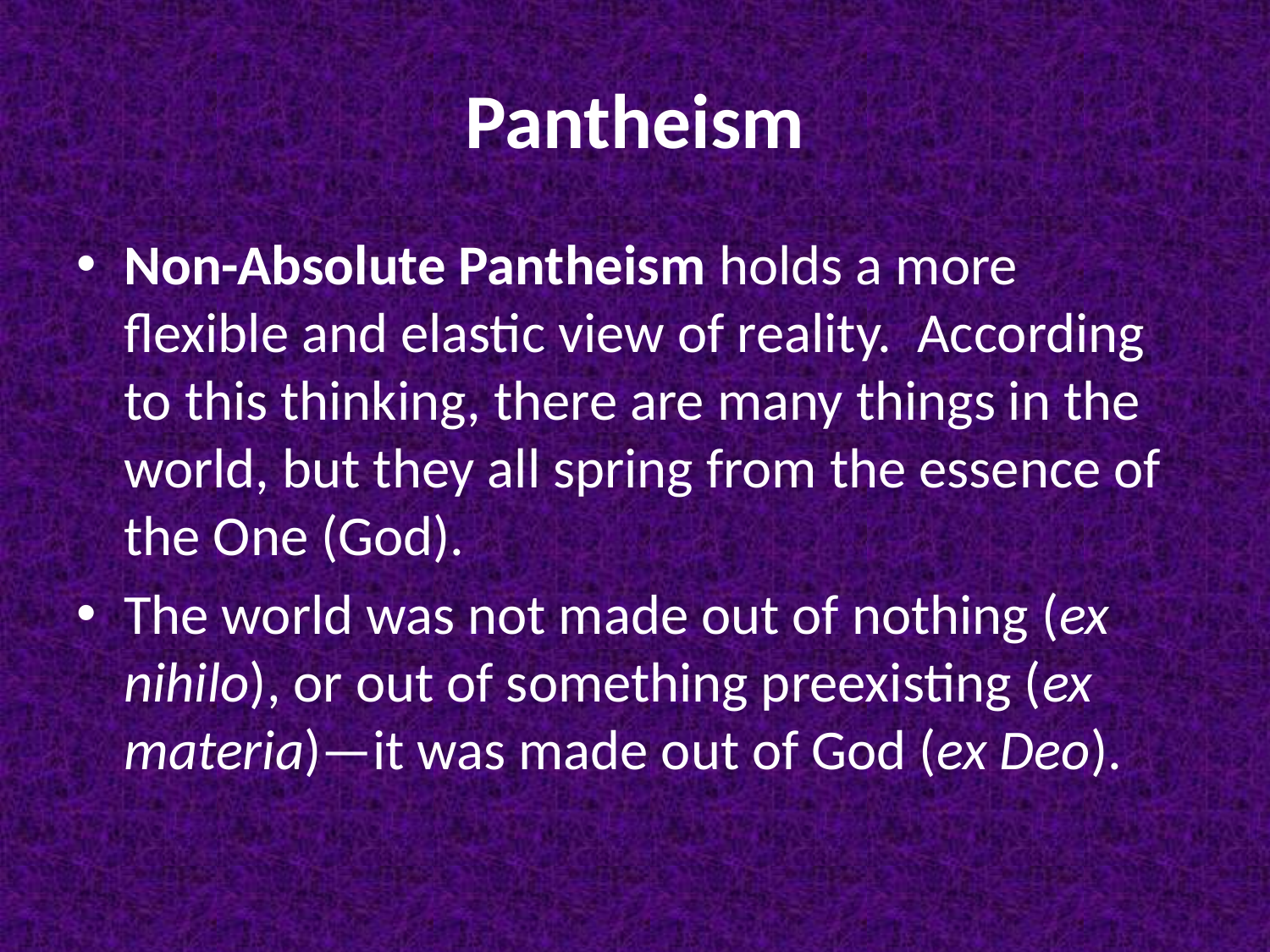

# Pantheism
Non-Absolute Pantheism holds a more flexible and elastic view of reality.  According to this thinking, there are many things in the world, but they all spring from the essence of the One (God).
The world was not made out of nothing (ex nihilo), or out of something preexisting (ex materia)—it was made out of God (ex Deo).